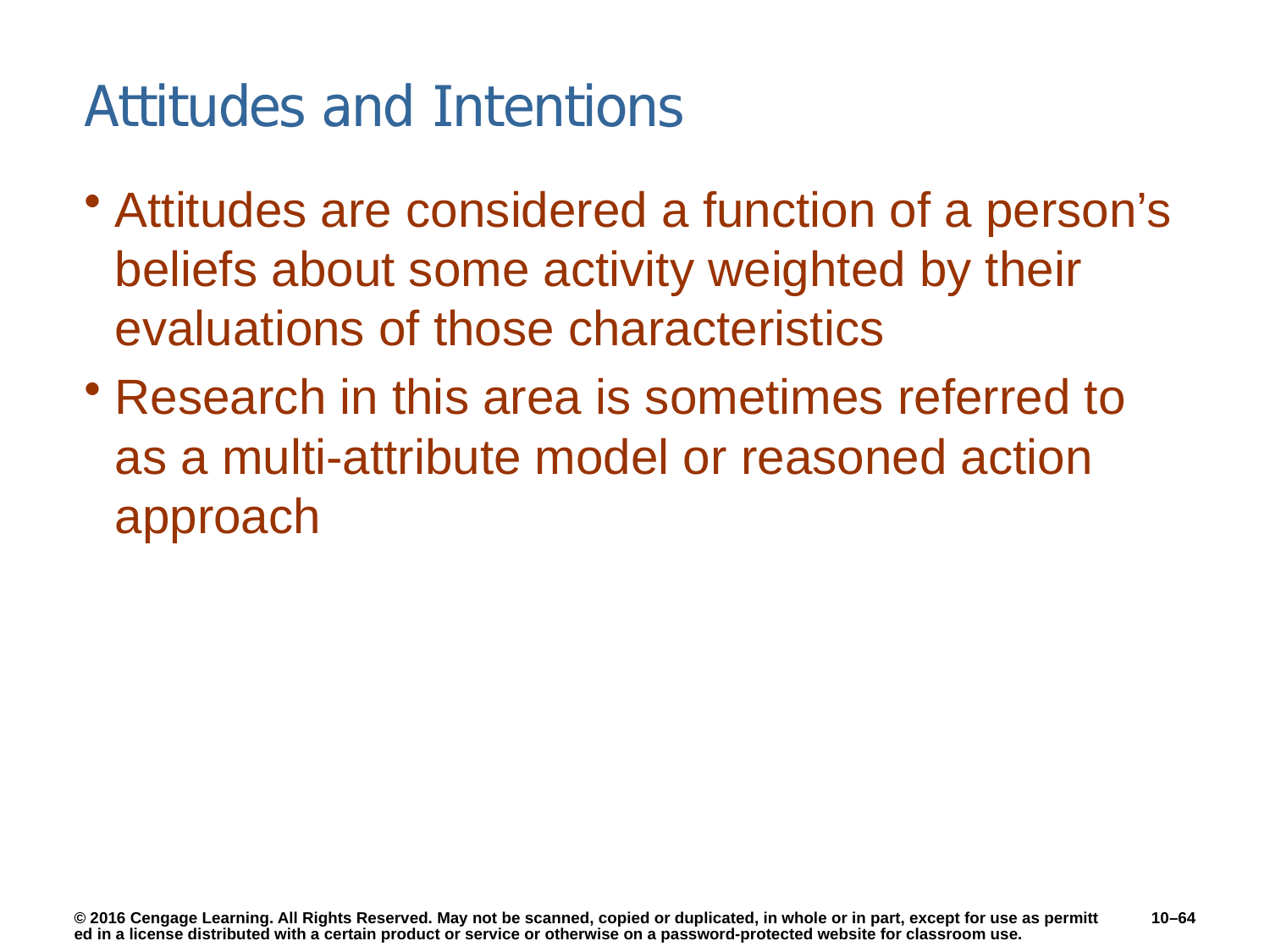

# Attitudes and Intentions
Attitudes are considered a function of a person’s beliefs about some activity weighted by their evaluations of those characteristics
Research in this area is sometimes referred to as a multi-attribute model or reasoned action approach

10–64
© 2016 Cengage Learning. All Rights Reserved. May not be scanned, copied or duplicated, in whole or in part, except for use as permitted in a license distributed with a certain product or service or otherwise on a password-protected website for classroom use.